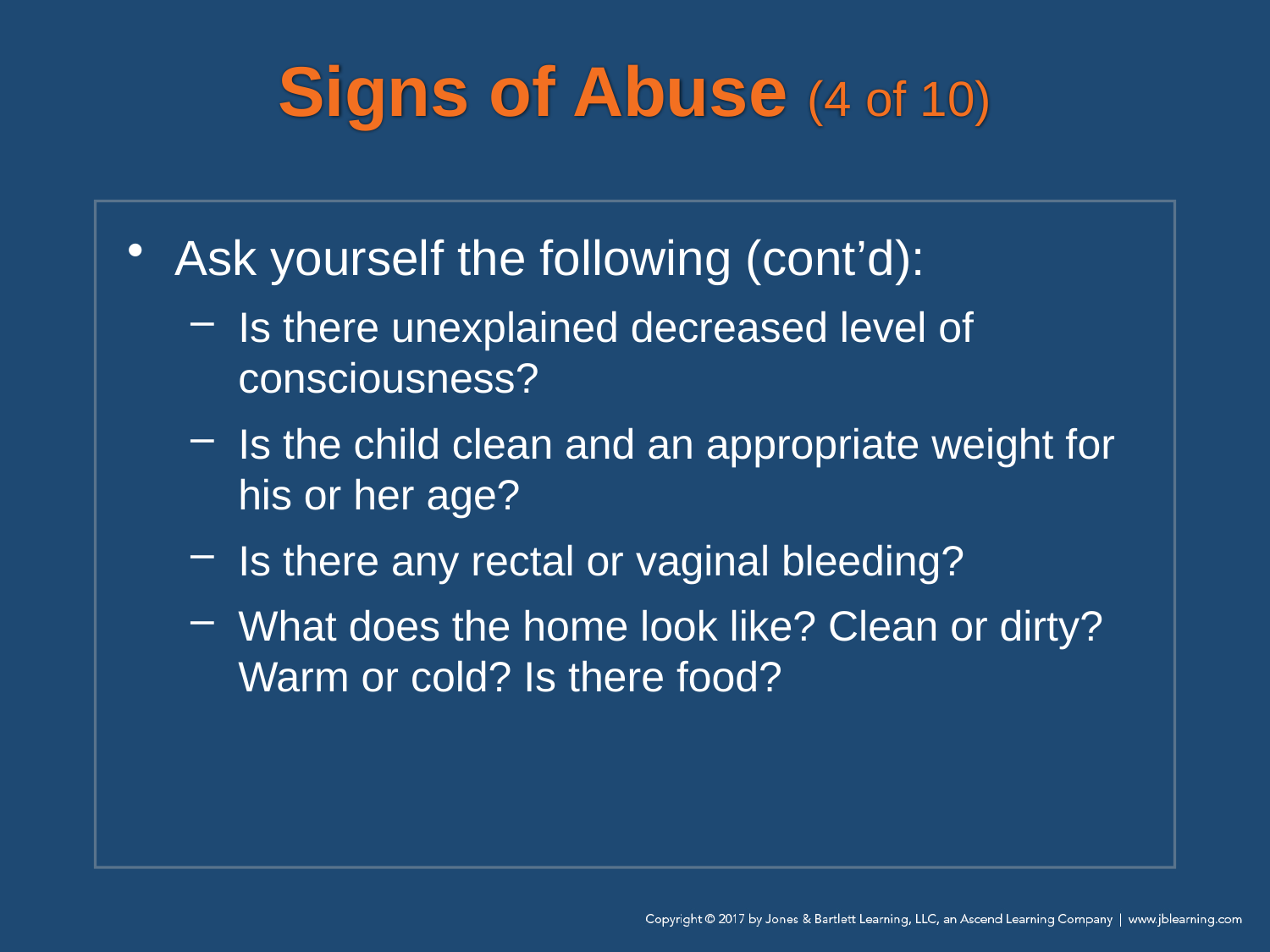

# Signs of Abuse (4 of 10)
Ask yourself the following (cont’d):
Is there unexplained decreased level of consciousness?
Is the child clean and an appropriate weight for his or her age?
Is there any rectal or vaginal bleeding?
What does the home look like? Clean or dirty? Warm or cold? Is there food?